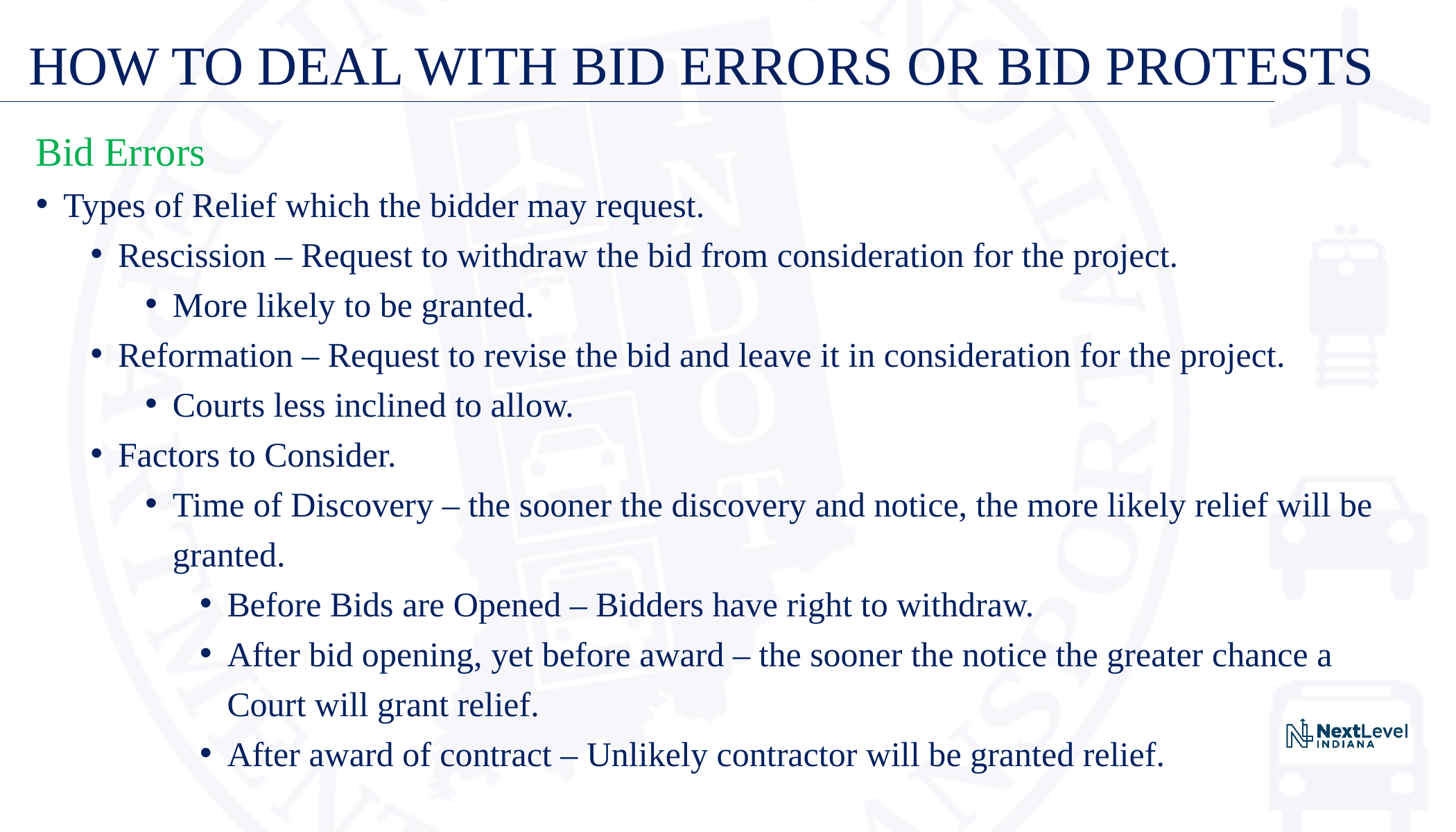

# HOW TO DEAL WITH BID ERRORS OR BID PROTESTS
Bid Errors
Types of Relief which the bidder may request.
Rescission – Request to withdraw the bid from consideration for the project.
More likely to be granted.
Reformation – Request to revise the bid and leave it in consideration for the project.
Courts less inclined to allow.
Factors to Consider.
Time of Discovery – the sooner the discovery and notice, the more likely relief will be granted.
Before Bids are Opened – Bidders have right to withdraw.
After bid opening, yet before award – the sooner the notice the greater chance a Court will grant relief.
After award of contract – Unlikely contractor will be granted relief.